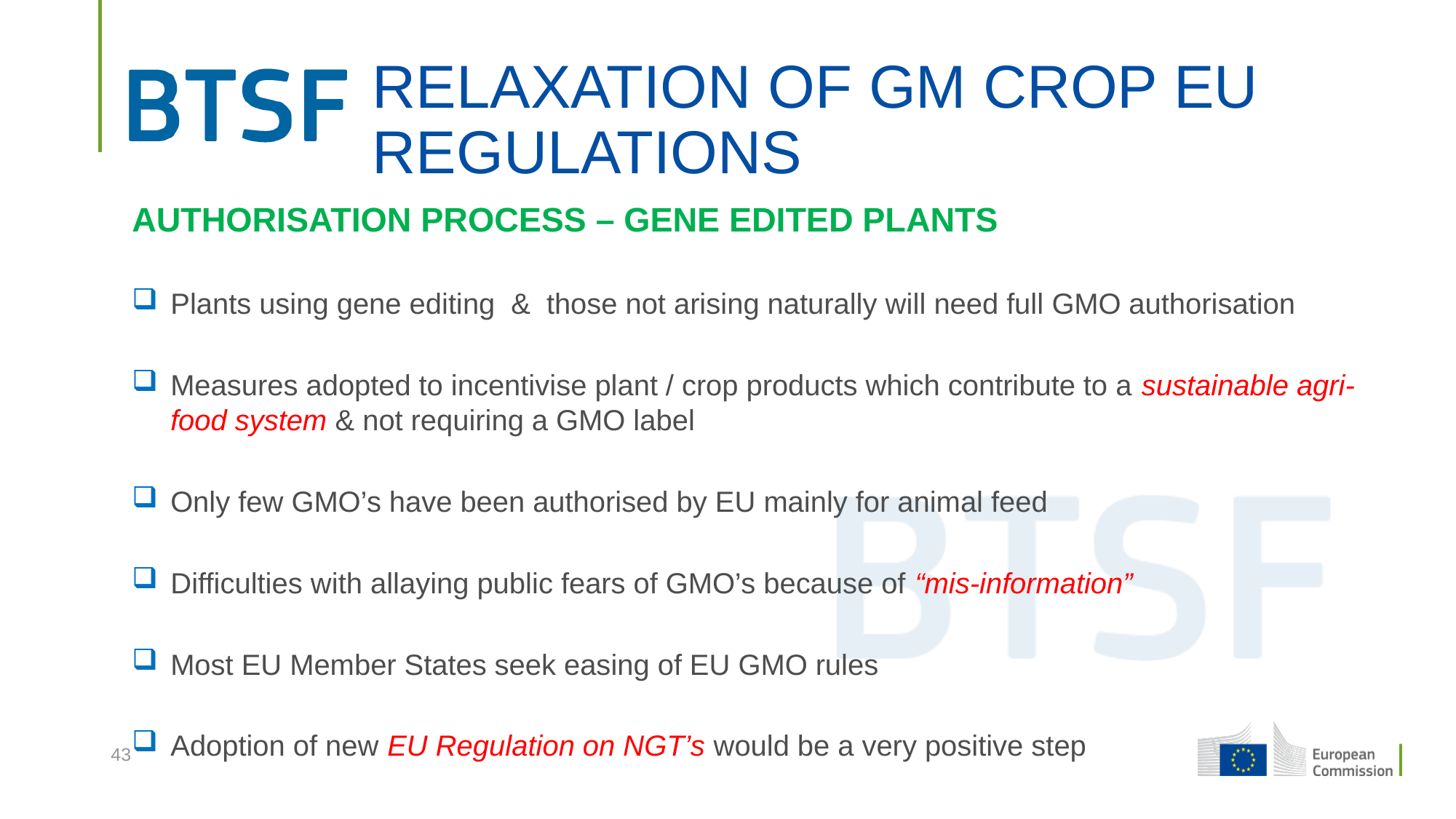

# RELAXATION OF GM CROP EU REGULATIONS

AUTHORISATION PROCESS – GENE EDITED PLANTS

Plants using gene editing  &  those not arising naturally will need full GMO authorisation

Measures adopted to incentivise plant / crop products which contribute to a sustainable agri-food system & not requiring a GMO label

Only few GMO’s have been authorised by EU mainly for animal feed

Difficulties with allaying public fears of GMO’s because of “mis-information”

Most EU Member States seek easing of EU GMO rules

Adoption of new EU Regulation on NGT’s would be a very positive step

43